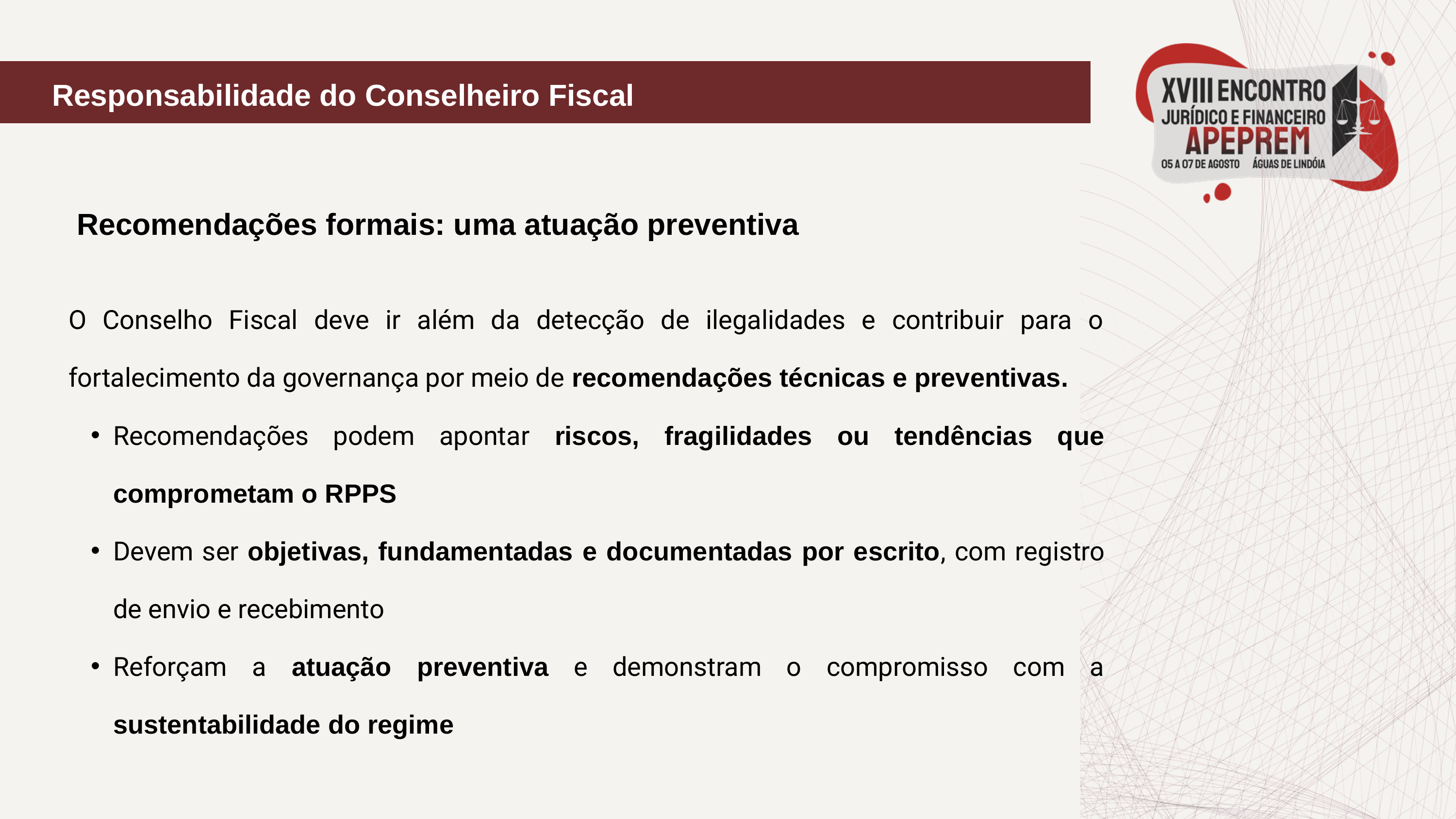

Responsabilidade do Conselheiro Fiscal
 Recomendações formais: uma atuação preventiva
O Conselho Fiscal deve ir além da detecção de ilegalidades e contribuir para o fortalecimento da governança por meio de recomendações técnicas e preventivas.
Recomendações podem apontar riscos, fragilidades ou tendências que comprometam o RPPS
Devem ser objetivas, fundamentadas e documentadas por escrito, com registro de envio e recebimento
Reforçam a atuação preventiva e demonstram o compromisso com a sustentabilidade do regime